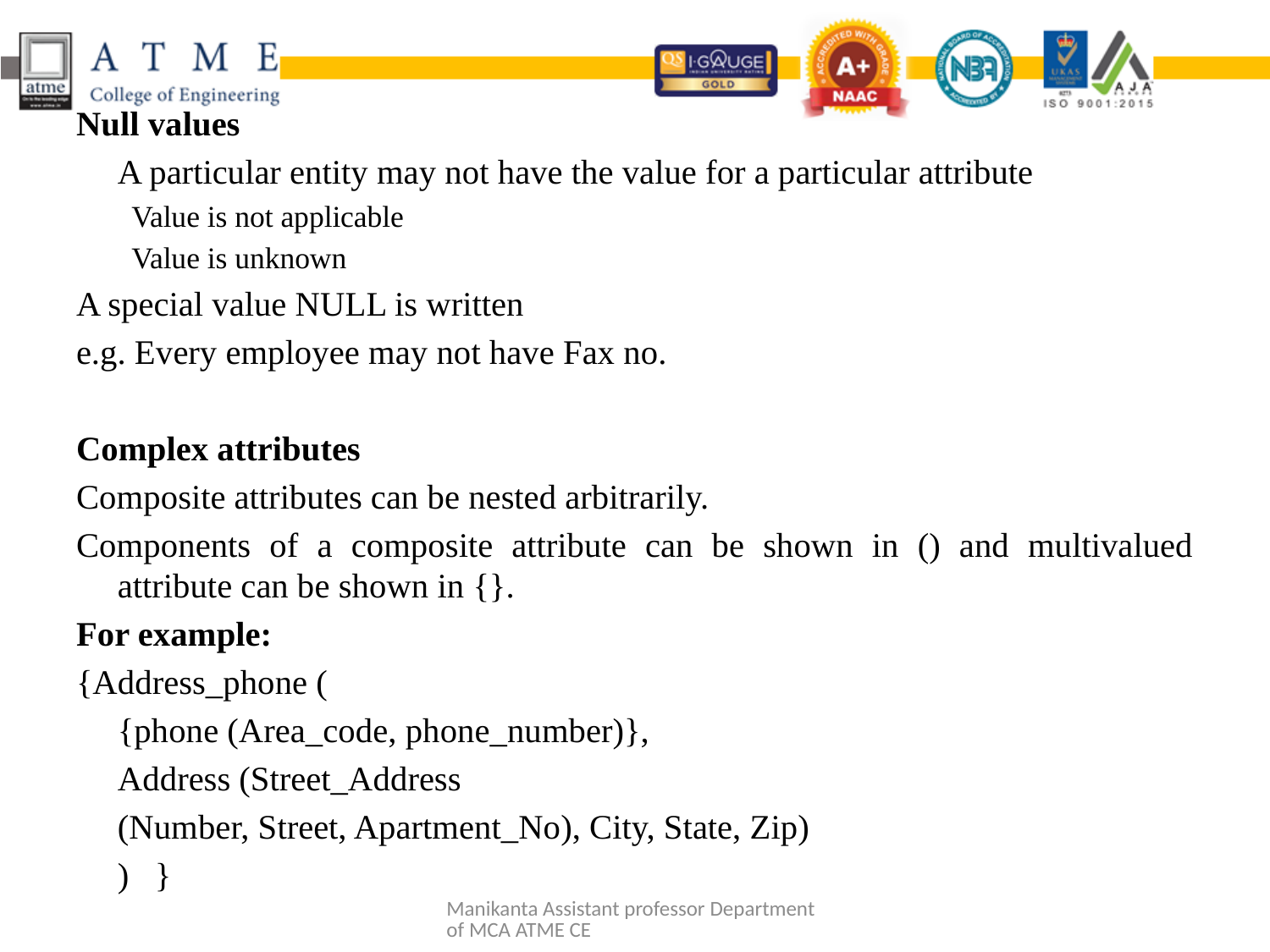

Null values
	A particular entity may not have the value for a particular attribute
Value is not applicable
Value is unknown
A special value NULL is written
e.g. Every employee may not have Fax no.

Complex attributes
Composite attributes can be nested arbitrarily.
Components of a composite attribute can be shown in () and multivalued attribute can be shown in {}.
For example:
{Address_phone (
		{phone (Area_code, phone_number)},
		Address (Street_Address
		(Number, Street, Apartment_No), City, State, Zip)
		)   }

Manikanta Assistant professor Department of MCA ATME CE